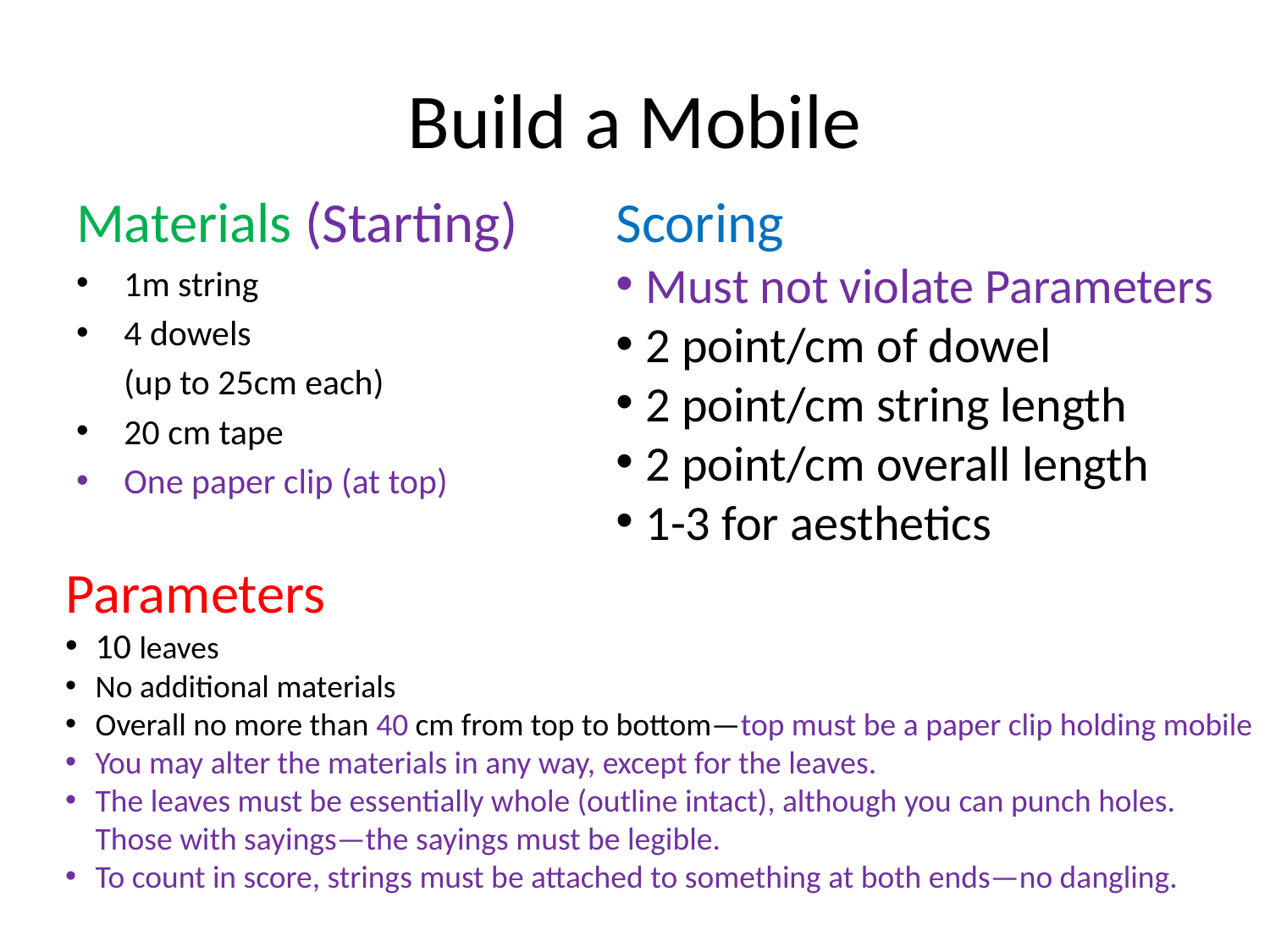

# Build a Mobile
Materials (Starting)
1m string
4 dowels
	(up to 25cm each)
20 cm tape
One paper clip (at top)
Scoring
Must not violate Parameters
2 point/cm of dowel
2 point/cm string length
2 point/cm overall length
1-3 for aesthetics
Parameters
10 leaves
No additional materials
Overall no more than 40 cm from top to bottom—top must be a paper clip holding mobile
You may alter the materials in any way, except for the leaves.
The leaves must be essentially whole (outline intact), although you can punch holes. Those with sayings—the sayings must be legible.
To count in score, strings must be attached to something at both ends—no dangling.